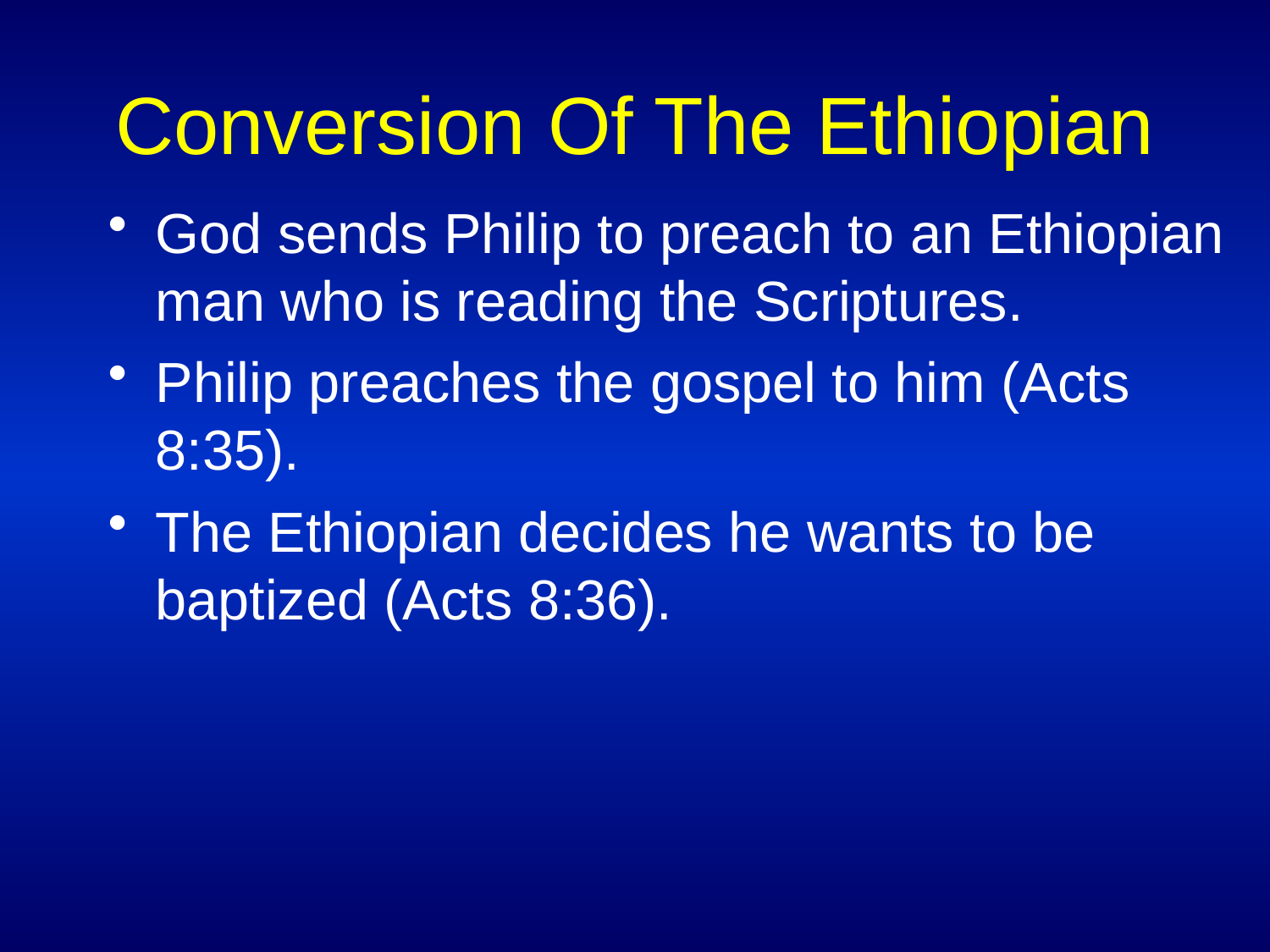

# Conversion Of The Ethiopian
God sends Philip to preach to an Ethiopian man who is reading the Scriptures.
Philip preaches the gospel to him (Acts 8:35).
The Ethiopian decides he wants to be baptized (Acts 8:36).